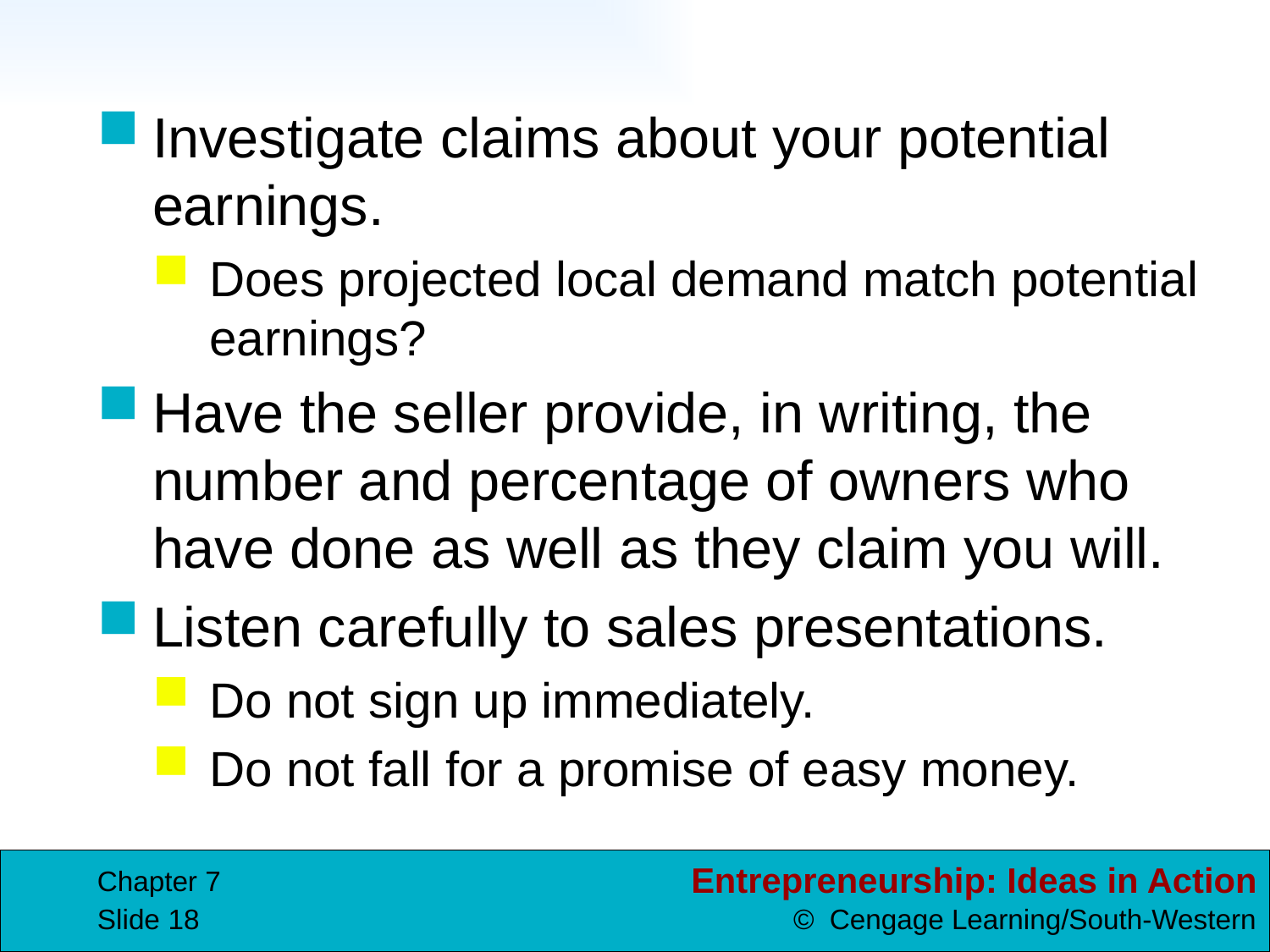

Investigate claims about your potential earnings.
Does projected local demand match potential earnings?
Have the seller provide, in writing, the number and percentage of owners who have done as well as they claim you will.
Listen carefully to sales presentations.
Do not sign up immediately.
Do not fall for a promise of easy money.

Chapter 7
Slide 18